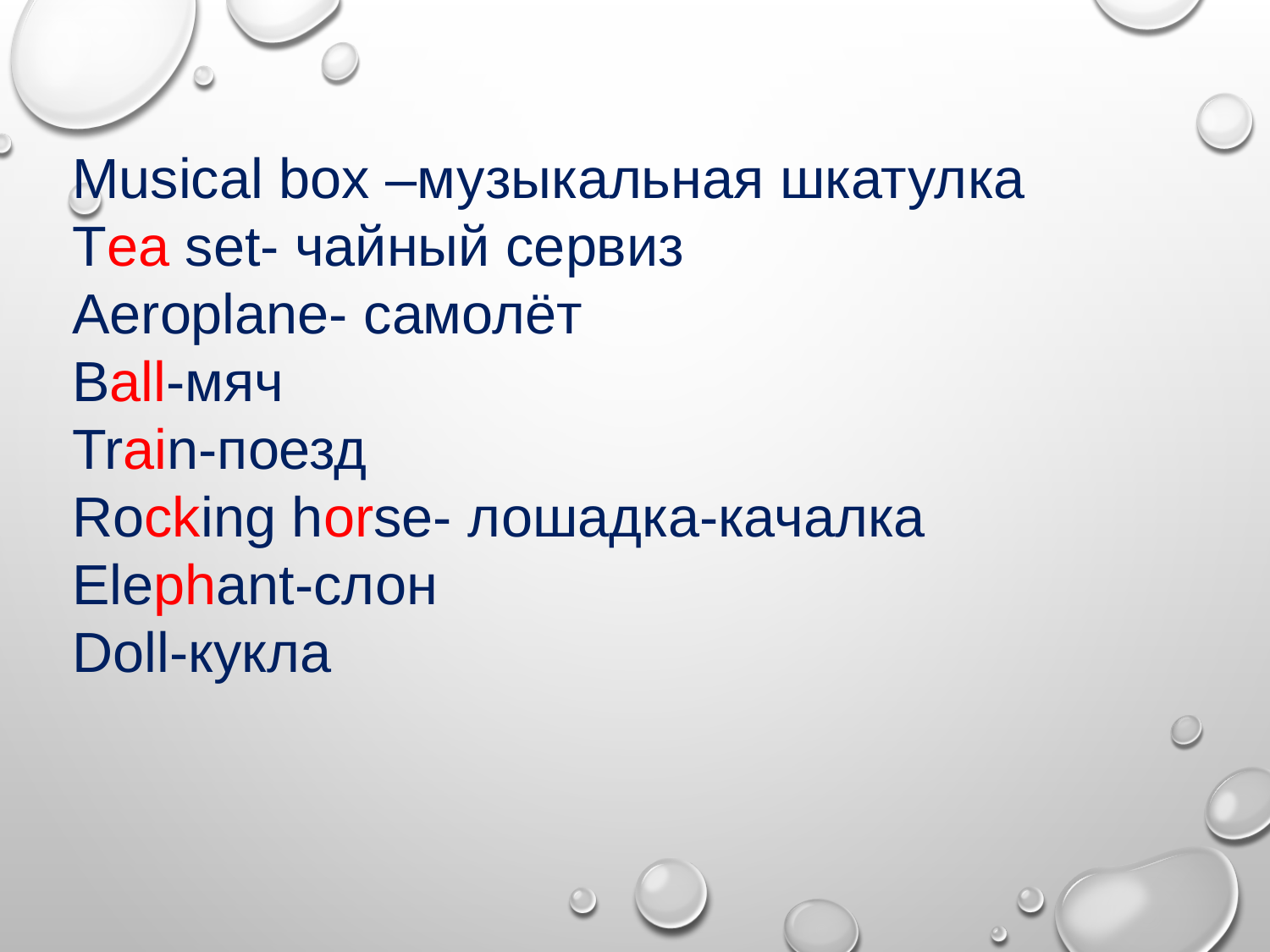

Musical box –музыкальная шкатулка
Tea set- чайный сервиз
Aeroplane- cамолёт
Ball-мяч
Train-поезд
Rocking horse- лошадка-качалка
Elephant-слон
Doll-кукла